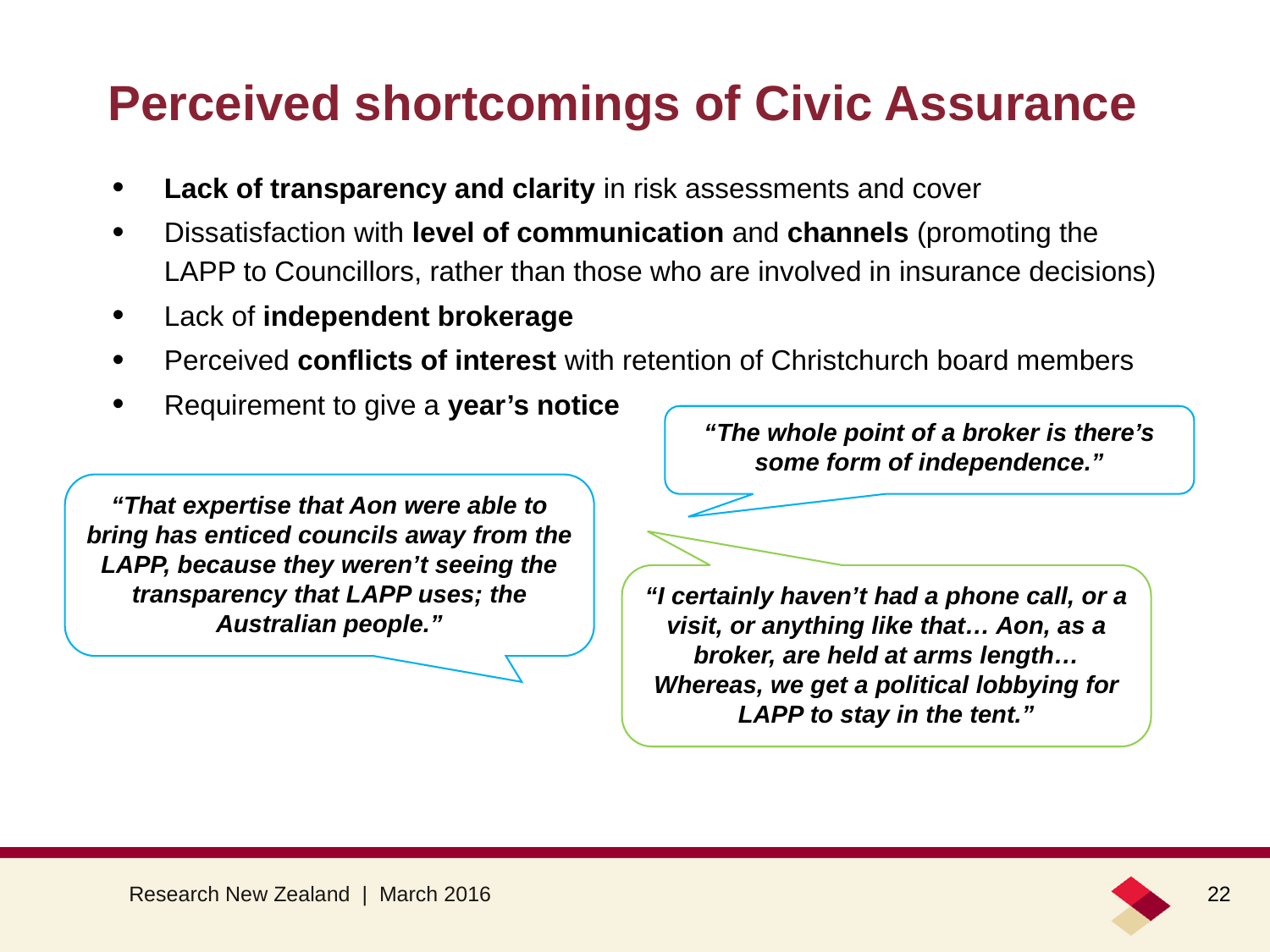

# Perceived shortcomings of Civic Assurance
Lack of transparency and clarity in risk assessments and cover
Dissatisfaction with level of communication and channels (promoting the LAPP to Councillors, rather than those who are involved in insurance decisions)
Lack of independent brokerage
Perceived conflicts of interest with retention of Christchurch board members
Requirement to give a year’s notice
“The whole point of a broker is there’s some form of independence.”
“That expertise that Aon were able to bring has enticed councils away from the LAPP, because they weren’t seeing the transparency that LAPP uses; the Australian people.”
“I certainly haven’t had a phone call, or a visit, or anything like that… Aon, as a broker, are held at arms length… Whereas, we get a political lobbying for LAPP to stay in the tent.”